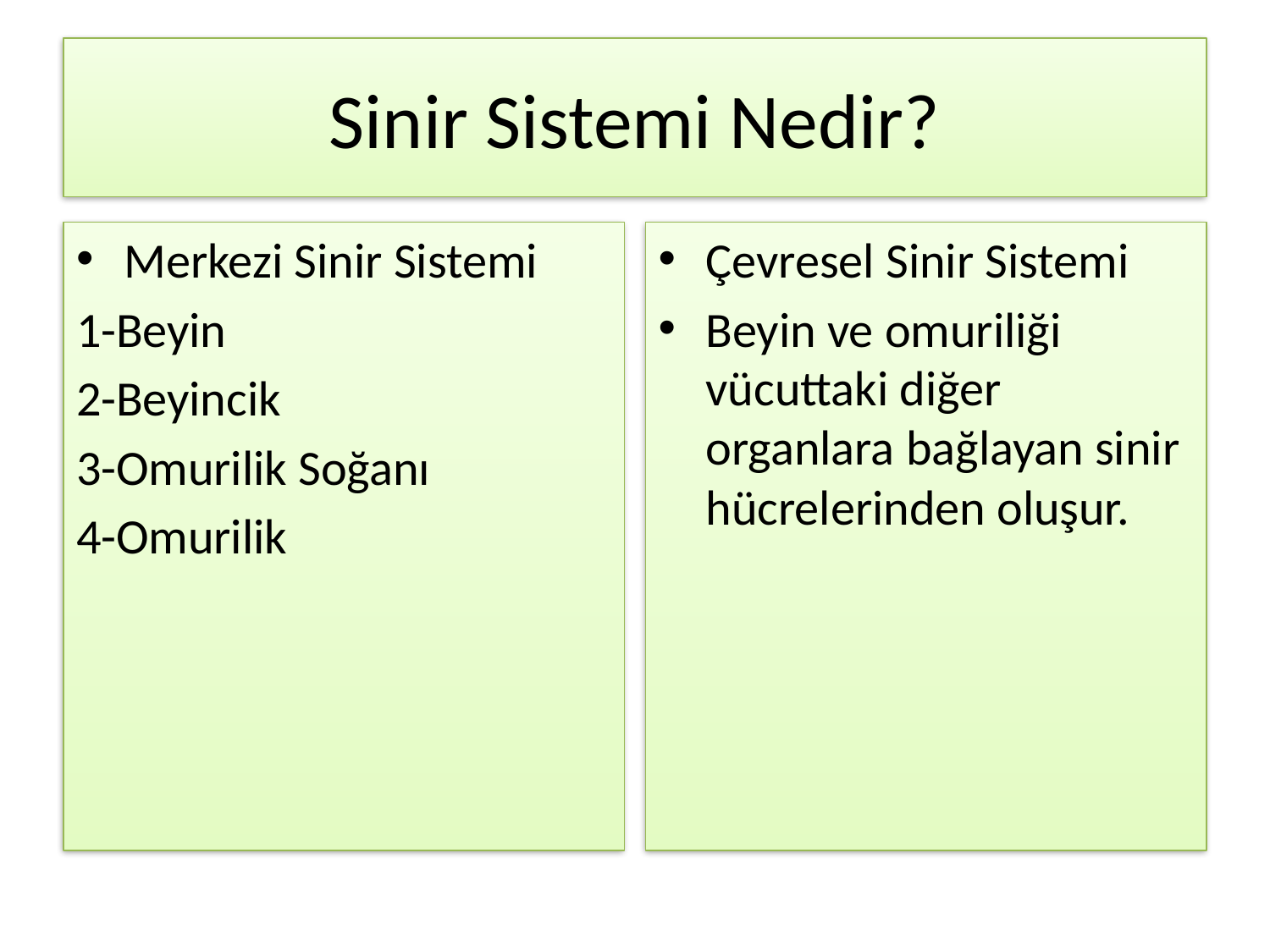

# Sinir Sistemi Nedir?
Merkezi Sinir Sistemi
1-Beyin
2-Beyincik
3-Omurilik Soğanı
4-Omurilik
Çevresel Sinir Sistemi
Beyin ve omuriliği vücuttaki diğer organlara bağlayan sinir hücrelerinden oluşur.